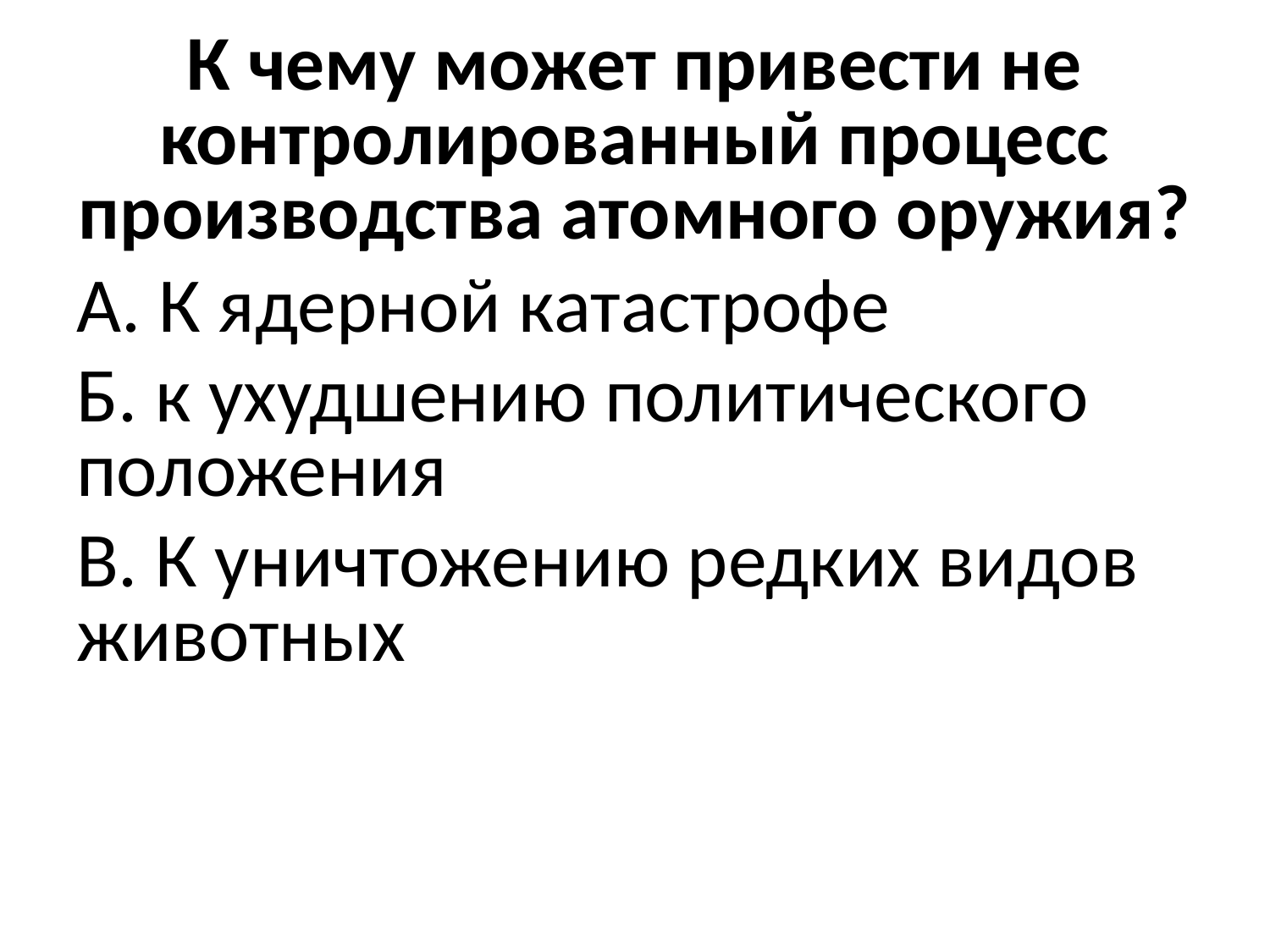

# К чему может привести не контролированный процесс производства атомного оружия?
А. К ядерной катастрофе
Б. к ухудшению политического положения
В. К уничтожению редких видов животных